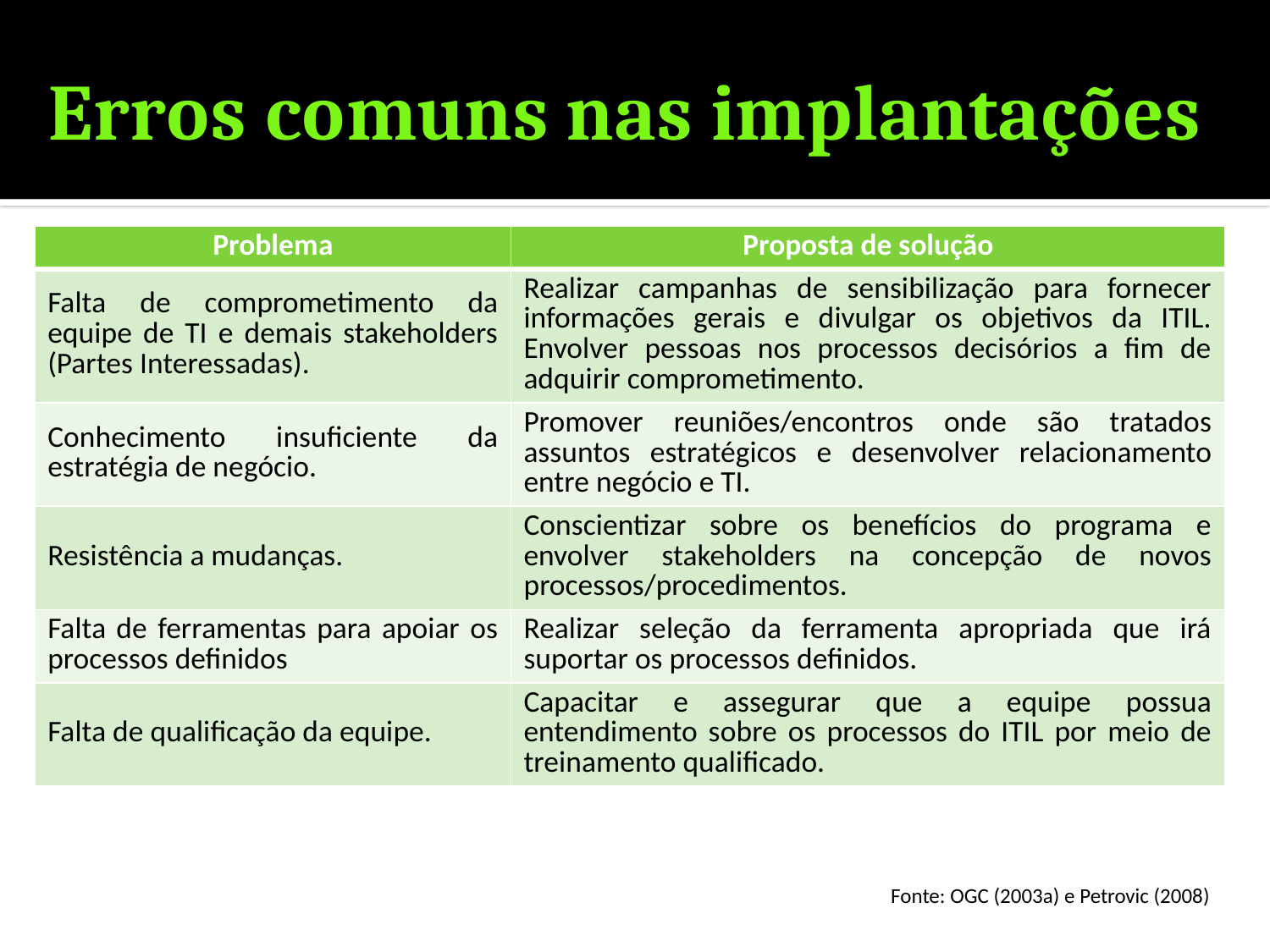

# Erros comuns nas implantações
| Problema | Proposta de solução |
| --- | --- |
| Falta de comprometimento da equipe de TI e demais stakeholders (Partes Interessadas). | Realizar campanhas de sensibilização para fornecer informações gerais e divulgar os objetivos da ITIL. Envolver pessoas nos processos decisórios a fim de adquirir comprometimento. |
| Conhecimento insuficiente da estratégia de negócio. | Promover reuniões/encontros onde são tratados assuntos estratégicos e desenvolver relacionamento entre negócio e TI. |
| Resistência a mudanças. | Conscientizar sobre os benefícios do programa e envolver stakeholders na concepção de novos processos/procedimentos. |
| Falta de ferramentas para apoiar os processos definidos | Realizar seleção da ferramenta apropriada que irá suportar os processos definidos. |
| Falta de qualificação da equipe. | Capacitar e assegurar que a equipe possua entendimento sobre os processos do ITIL por meio de treinamento qualificado. |
Fonte: OGC (2003a) e Petrovic (2008)